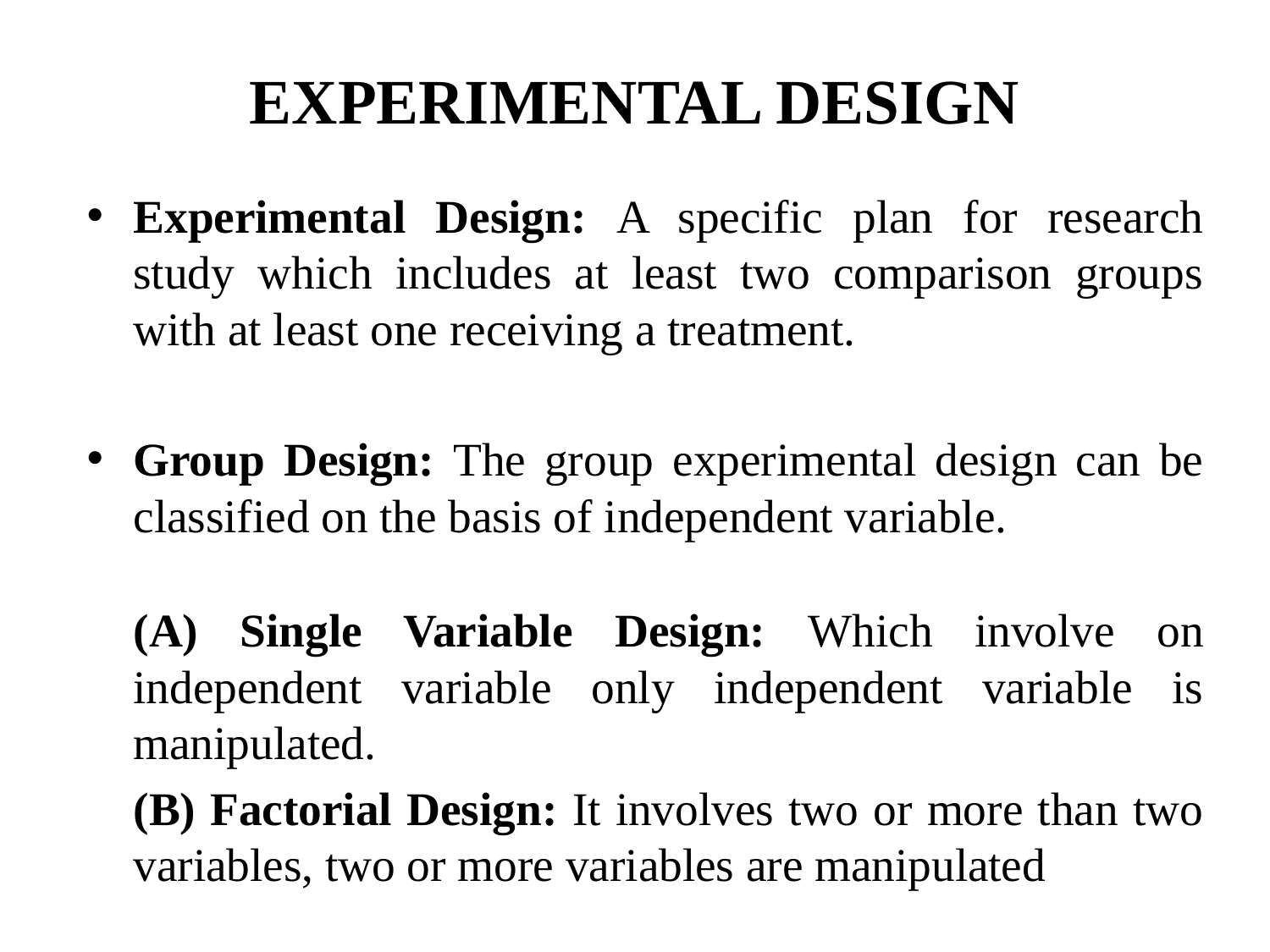

# EXPERIMENTAL DESIGN
Experimental Design: A specific plan for research study which includes at least two comparison groups with at least one receiving a treatment.

Group Design: The group experimental design can be classified on the basis of independent variable.

	(A) Single Variable Design: Which involve on independent variable only independent variable is manipulated.
	(B) Factorial Design: It involves two or more than two variables, two or more variables are manipulated